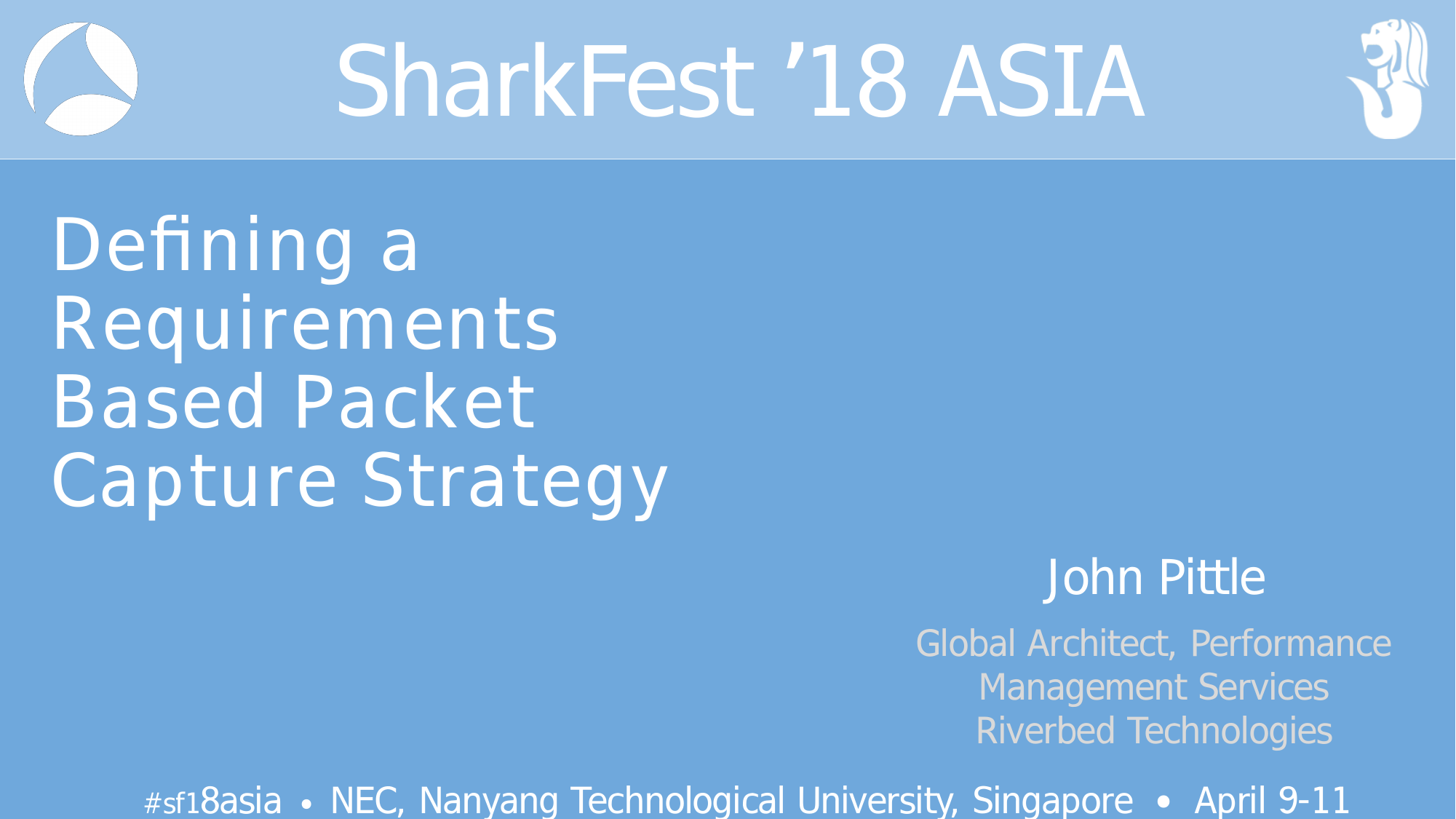

# Defining a Requirements Based Packet Capture Strategy
John Pittle
Global Architect, Performance Management Services
Riverbed Technologies